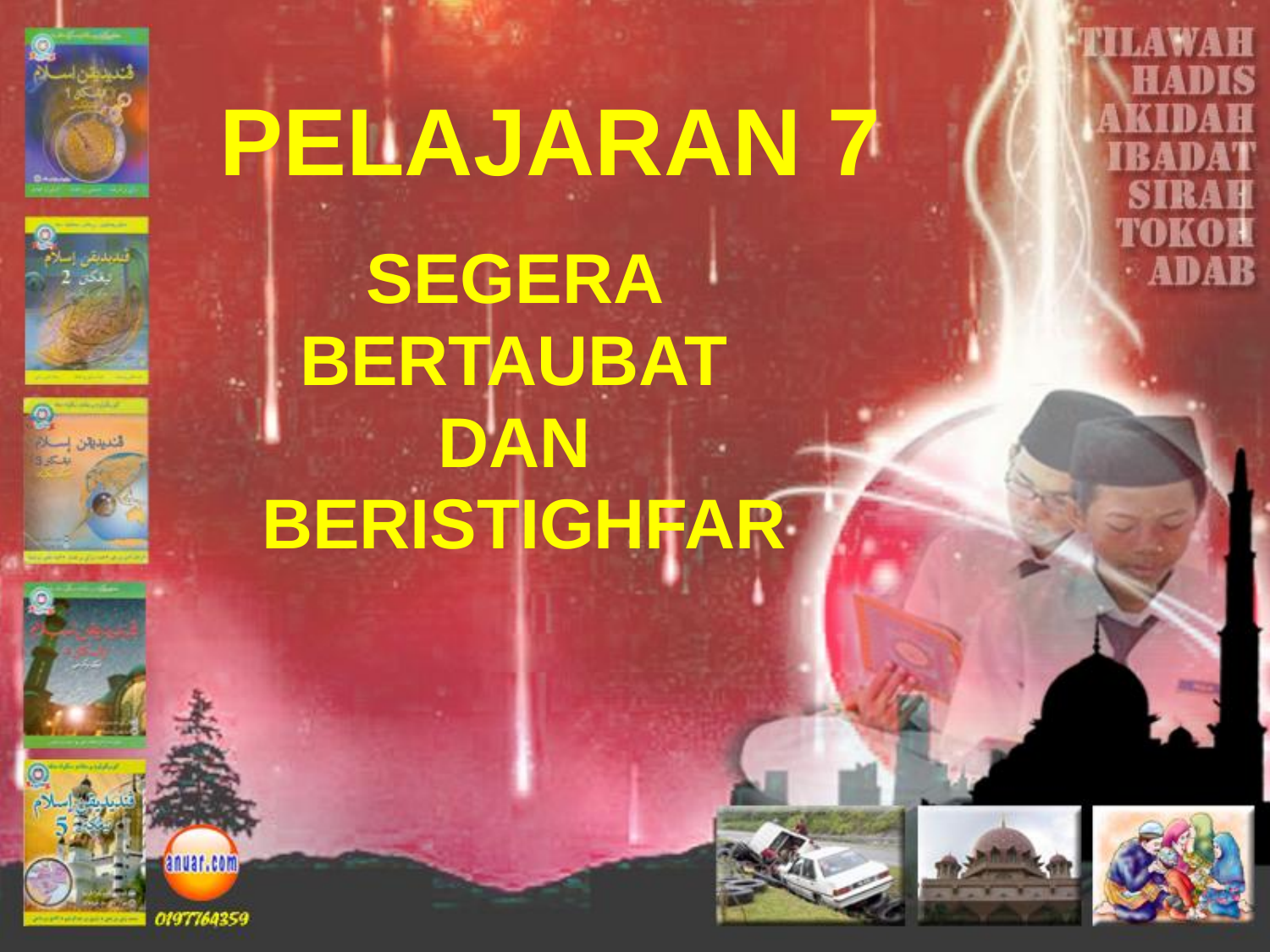

# PELAJARAN 7
SEGERA
BERTAUBAT
DAN
BERISTIGHFAR